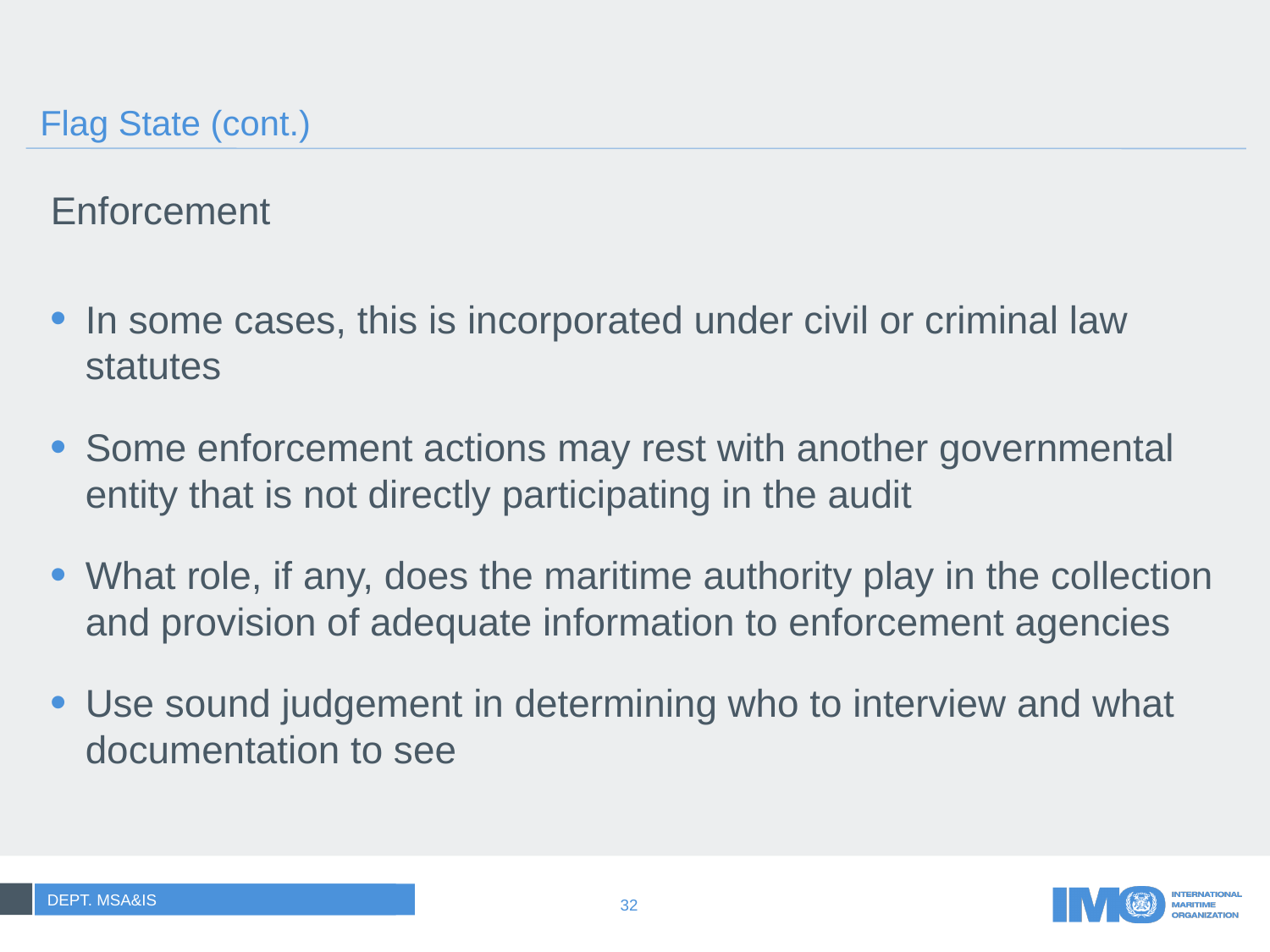

# Flag State (cont.)
Enforcement

In some cases, this is incorporated under civil or criminal law statutes

Some enforcement actions may rest with another governmental entity that is not directly participating in the audit

What role, if any, does the maritime authority play in the collection and provision of adequate information to enforcement agencies

Use sound judgement in determining who to interview and what documentation to see